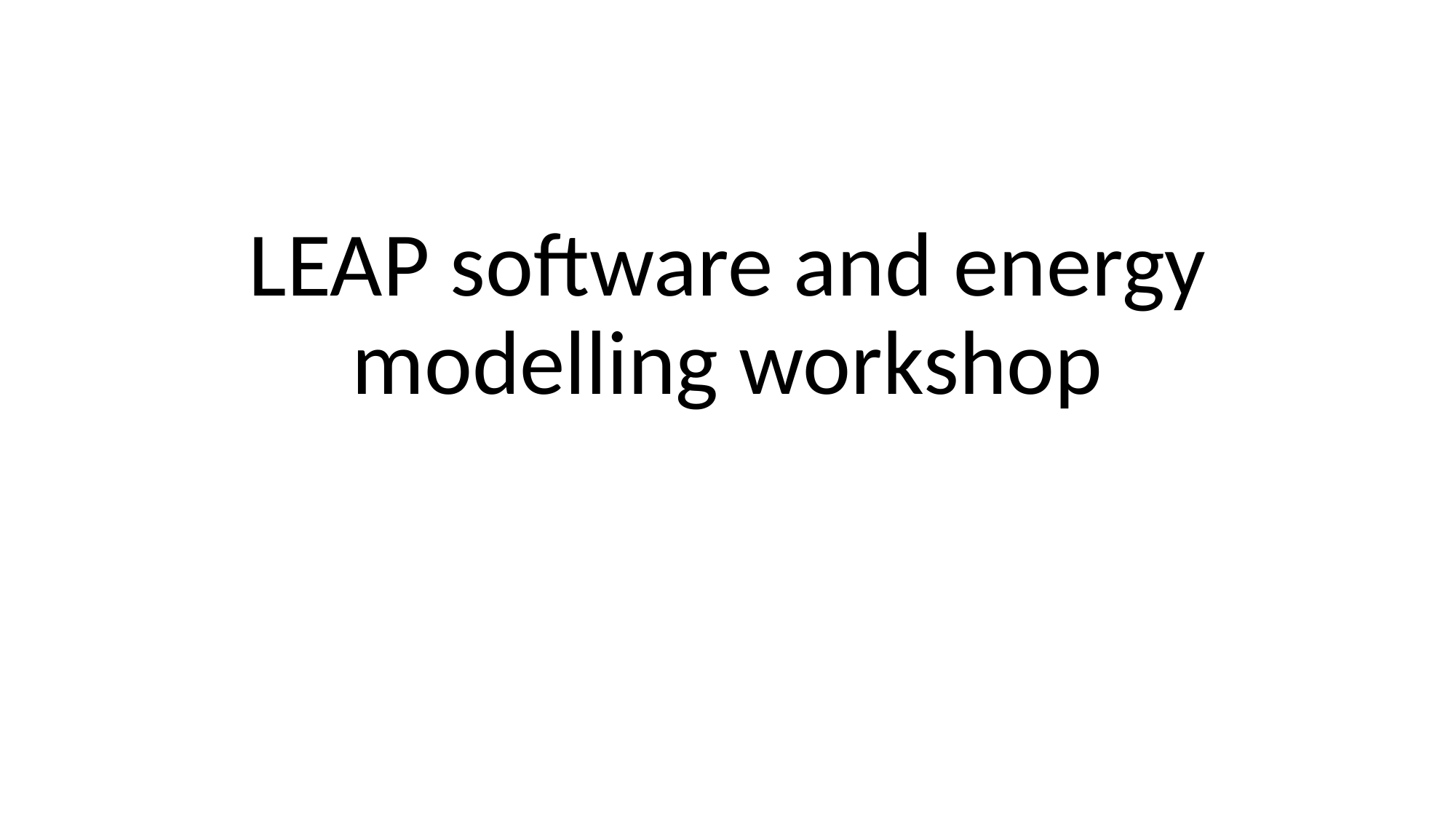

# LEAP software and energy modelling workshop